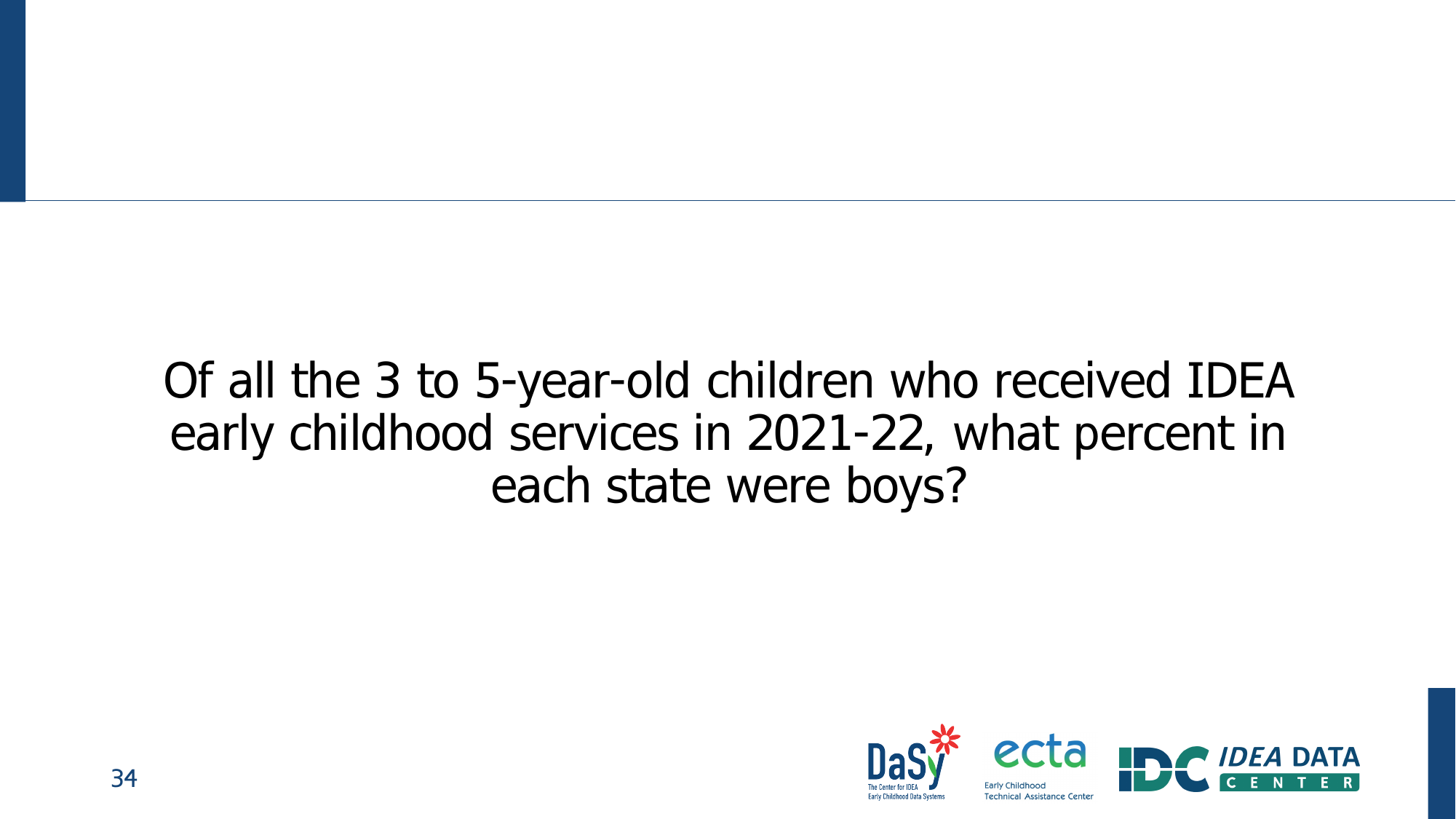

Of all the 3 to 5-year-old children who received IDEA early childhood services in 2021-22, what percent in each state were boys?